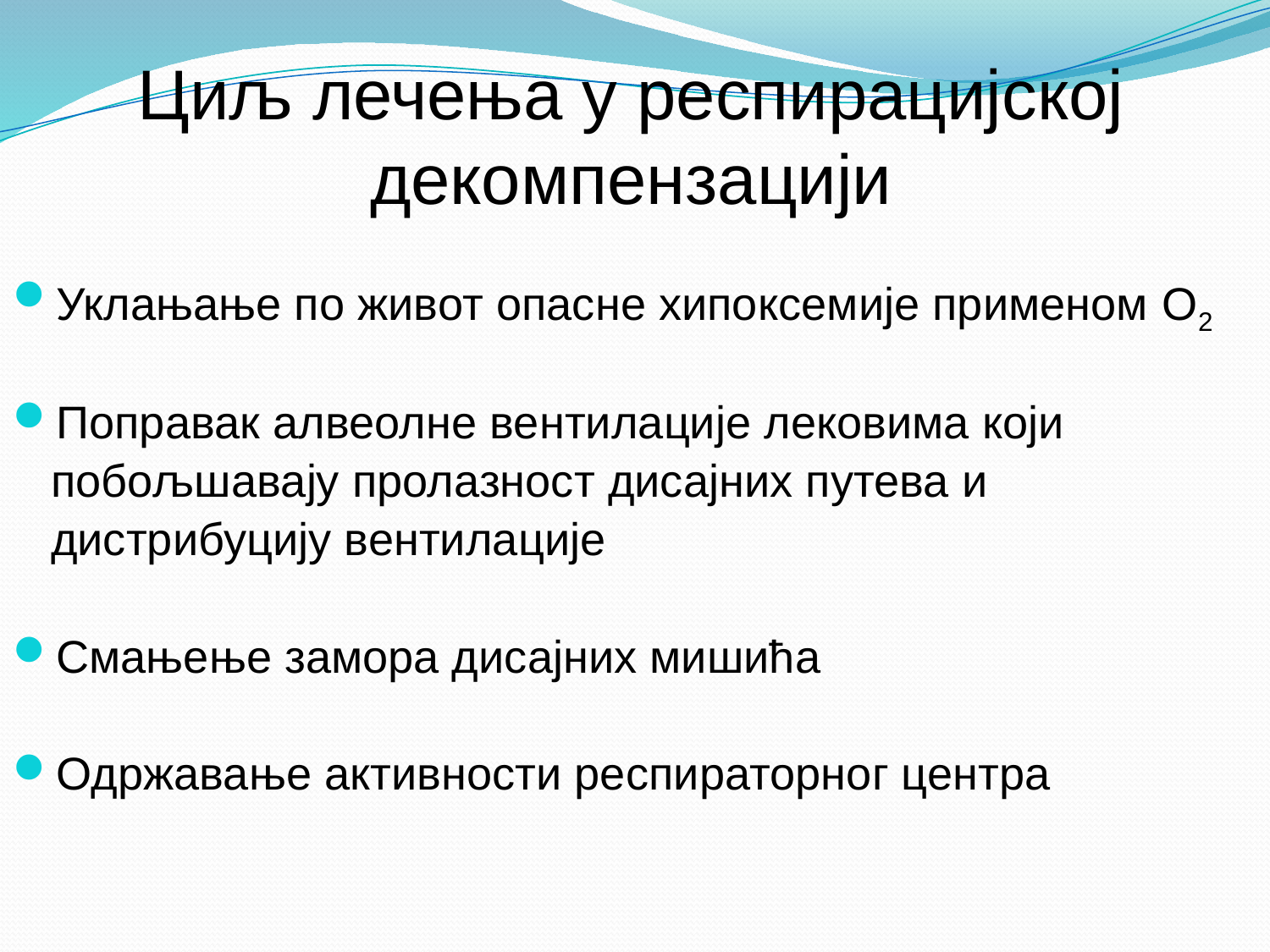

# Циљ лечења у респирацијској декомпензацији
Уклањање по живот опасне хипоксемије применом O2

Поправак алвеолне вентилације лековима који
   побољшавају пролазност дисајних путева и
   дистрибуцију вентилације

Смањење замора дисајних мишића

Одржавање активности респираторног центра